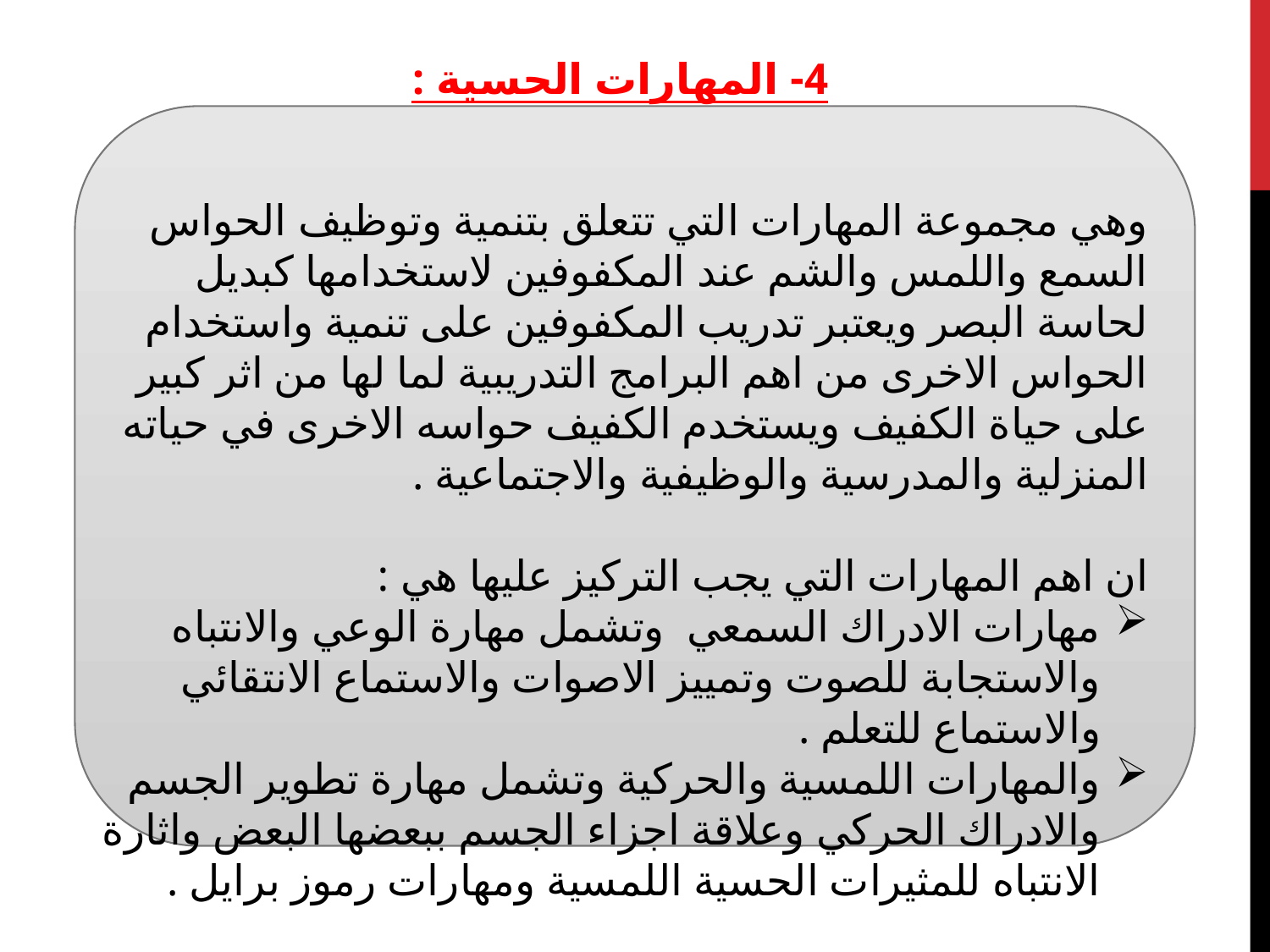

4- المهارات الحسية :

وهي مجموعة المهارات التي تتعلق بتنمية وتوظيف الحواس السمع واللمس والشم عند المكفوفين لاستخدامها كبديل لحاسة البصر ويعتبر تدريب المكفوفين على تنمية واستخدام الحواس الاخرى من اهم البرامج التدريبية لما لها من اثر كبير على حياة الكفيف ويستخدم الكفيف حواسه الاخرى في حياته المنزلية والمدرسية والوظيفية والاجتماعية .

ان اهم المهارات التي يجب التركيز عليها هي :
مهارات الادراك السمعي  وتشمل مهارة الوعي والانتباه والاستجابة للصوت وتمييز الاصوات والاستماع الانتقائي والاستماع للتعلم .
والمهارات اللمسية والحركية وتشمل مهارة تطوير الجسم والادراك الحركي وعلاقة اجزاء الجسم ببعضها البعض واثارة الانتباه للمثيرات الحسية اللمسية ومهارات رموز برايل .